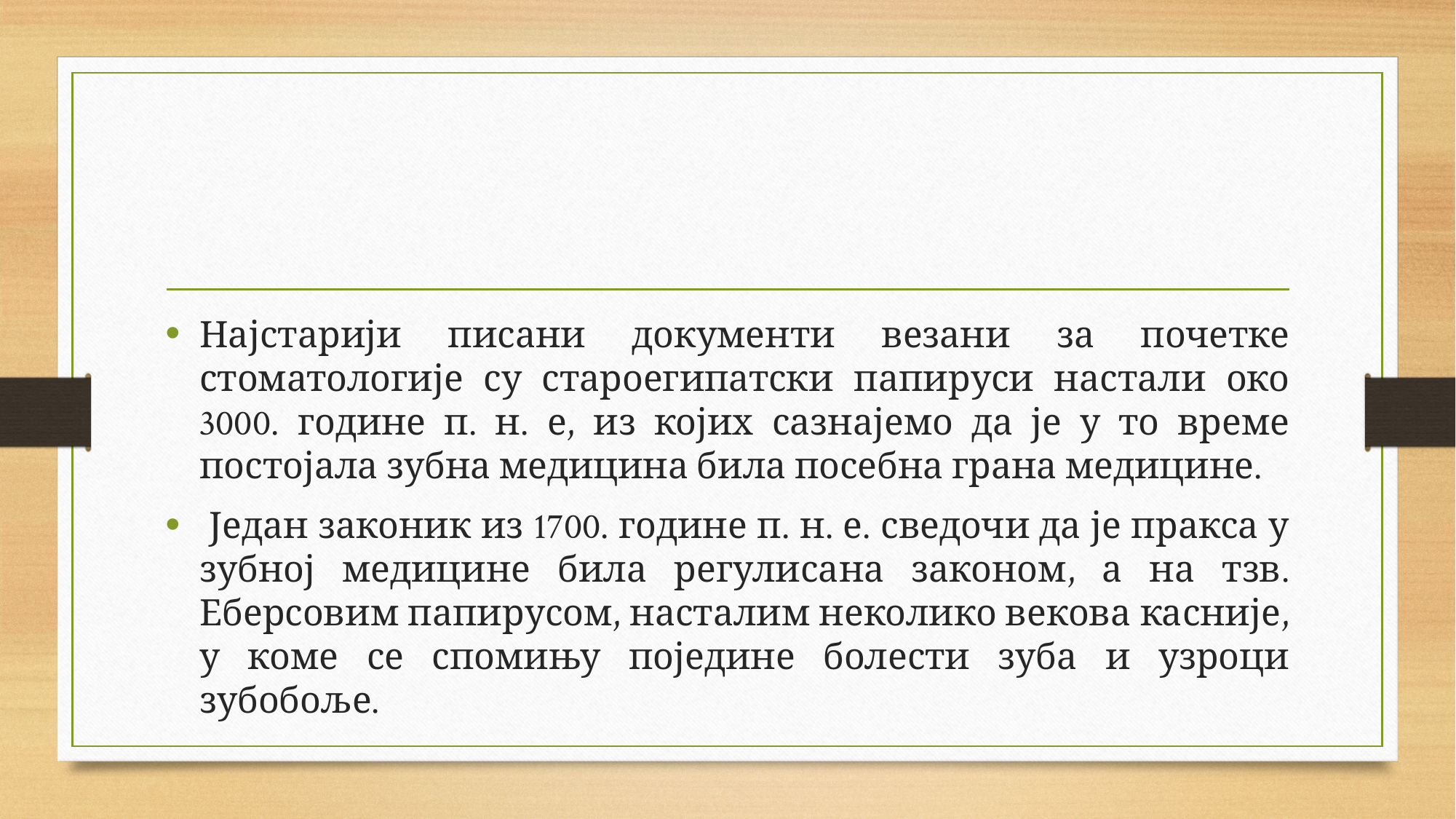

Најстарији писани документи везани за почетке стоматологије су староегипатски папируси настали око 3000. године п. н. е, из којих сазнајемо да је у то време постојала зубна медицина била посебна грана медицине.
 Један законик из 1700. године п. н. е. сведочи да је пракса у зубној медицине била регулисана законом, а на тзв. Еберсовим папирусом, насталим неколико векова касније, у коме се спомињу поједине болести зуба и узроци зубобоље.